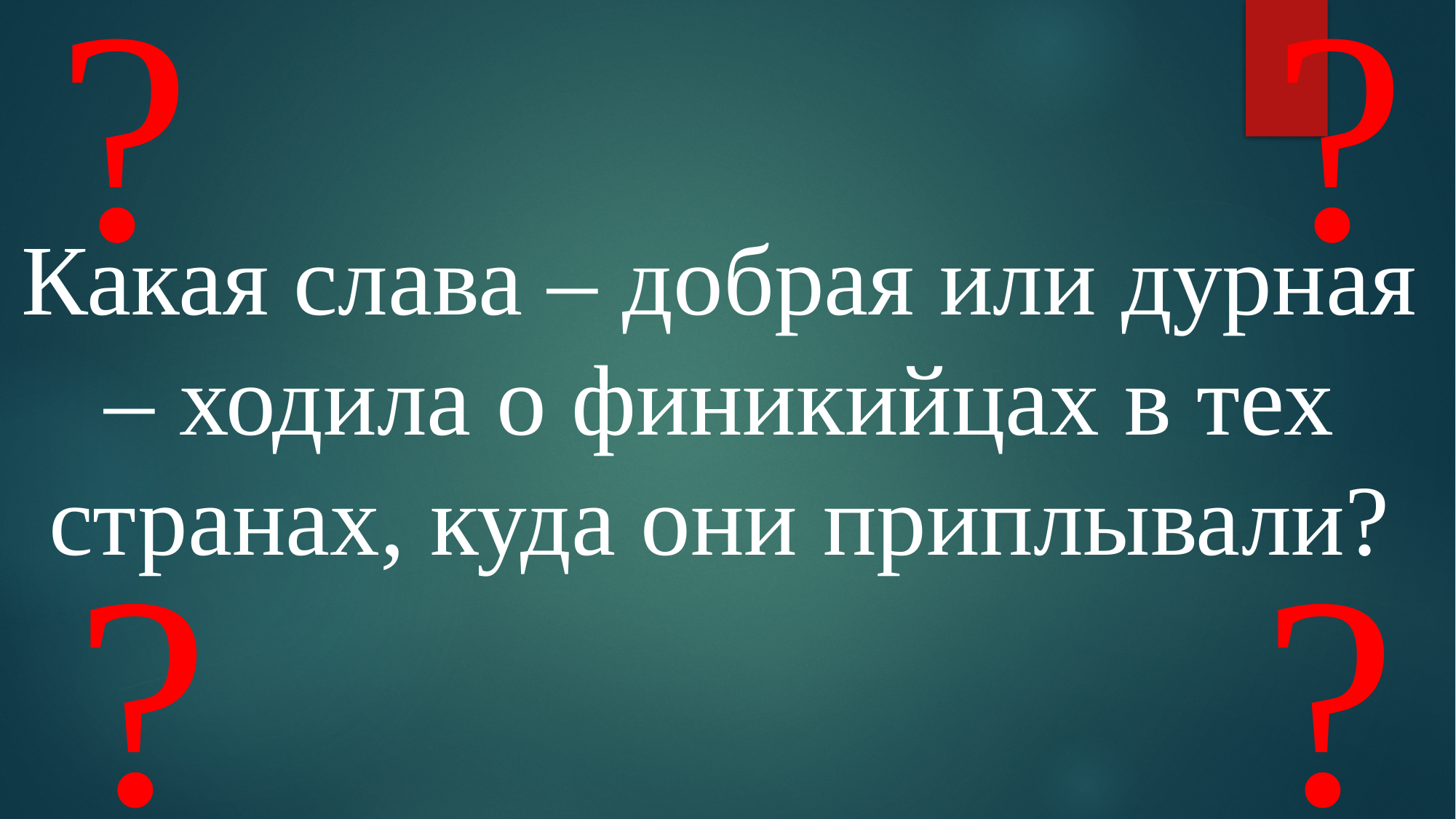

?
?

Какая слава – добрая или дурная – ходила о финикийцах в тех странах, куда они приплывали?
?
?